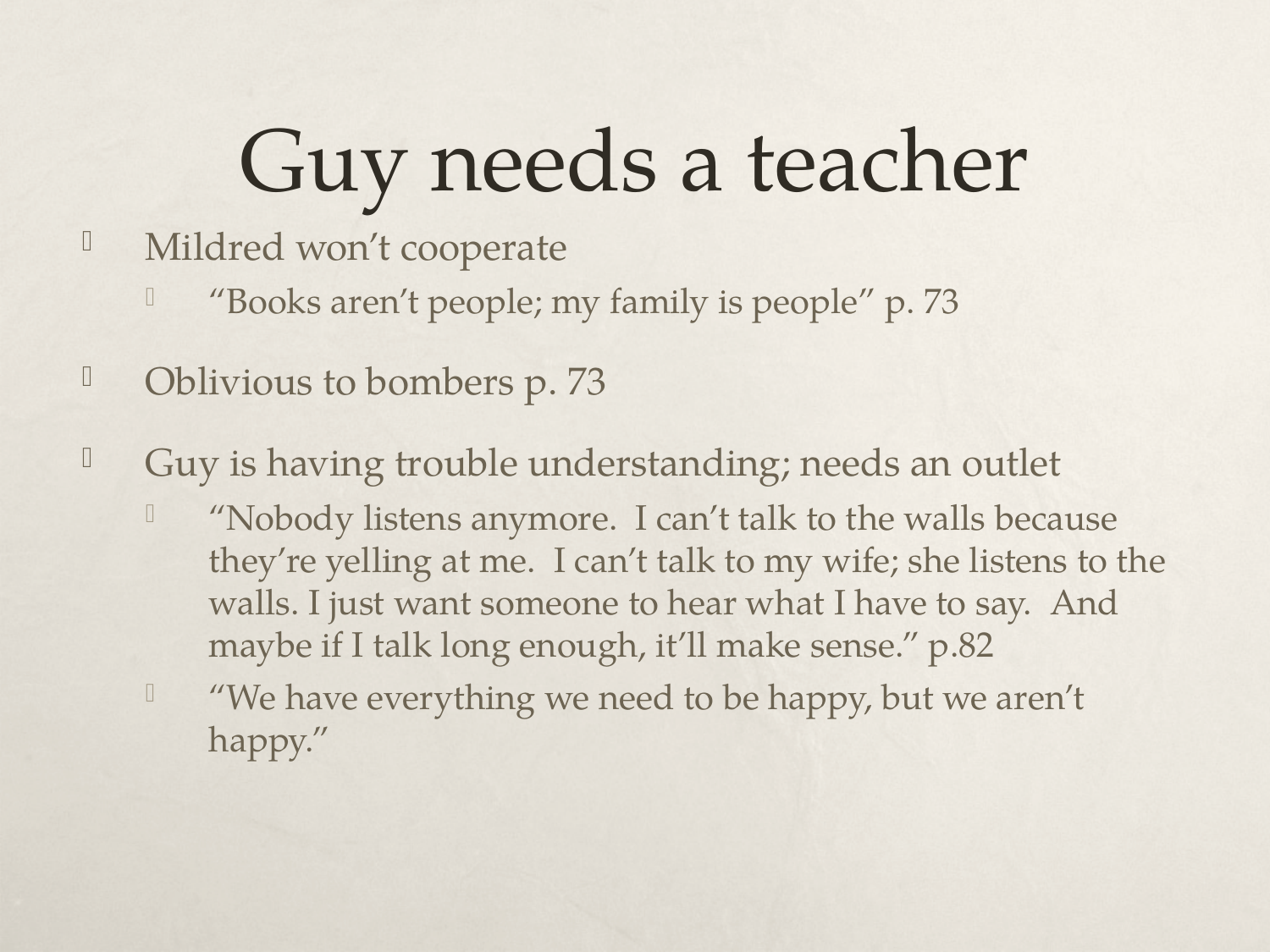

# Guy needs a teacher
Mildred won’t cooperate
“Books aren’t people; my family is people” p. 73
Oblivious to bombers p. 73
Guy is having trouble understanding; needs an outlet
“Nobody listens anymore.  I can’t talk to the walls because they’re yelling at me.  I can’t talk to my wife; she listens to the walls. I just want someone to hear what I have to say.  And maybe if I talk long enough, it’ll make sense.” p.82
“We have everything we need to be happy, but we aren’t happy.”